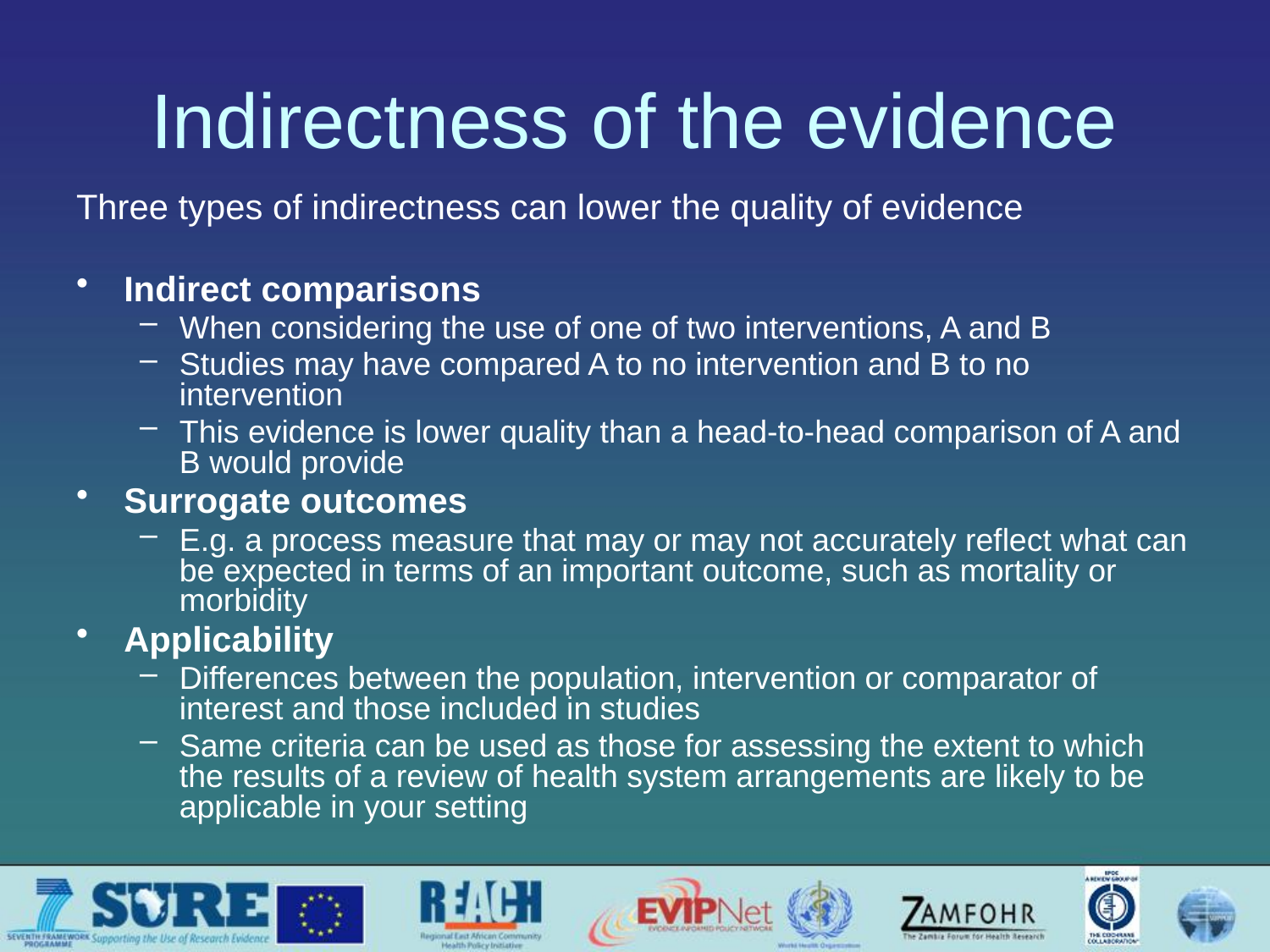

# Indirectness of the evidence
Three types of indirectness can lower the quality of evidence

Indirect comparisons
When considering the use of one of two interventions, A and B
Studies may have compared A to no intervention and B to no intervention
This evidence is lower quality than a head-to-head comparison of A and B would provide
Surrogate outcomes
E.g. a process measure that may or may not accurately reflect what can be expected in terms of an important outcome, such as mortality or morbidity
Applicability
Differences between the population, intervention or comparator of interest and those included in studies
Same criteria can be used as those for assessing the extent to which the results of a review of health system arrangements are likely to be applicable in your setting